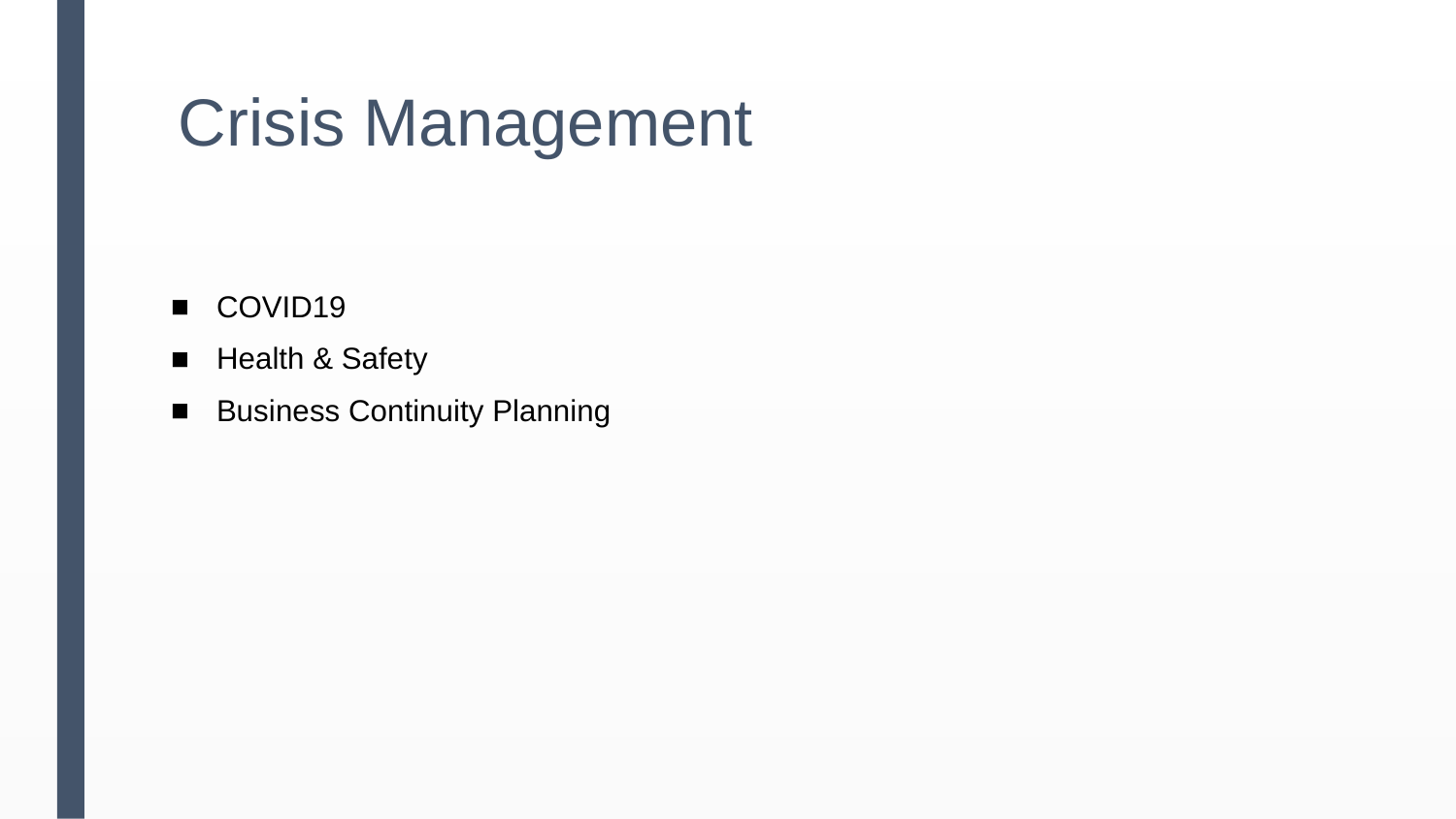

# Crisis Management

COVID19
Health & Safety
Business Continuity Planning